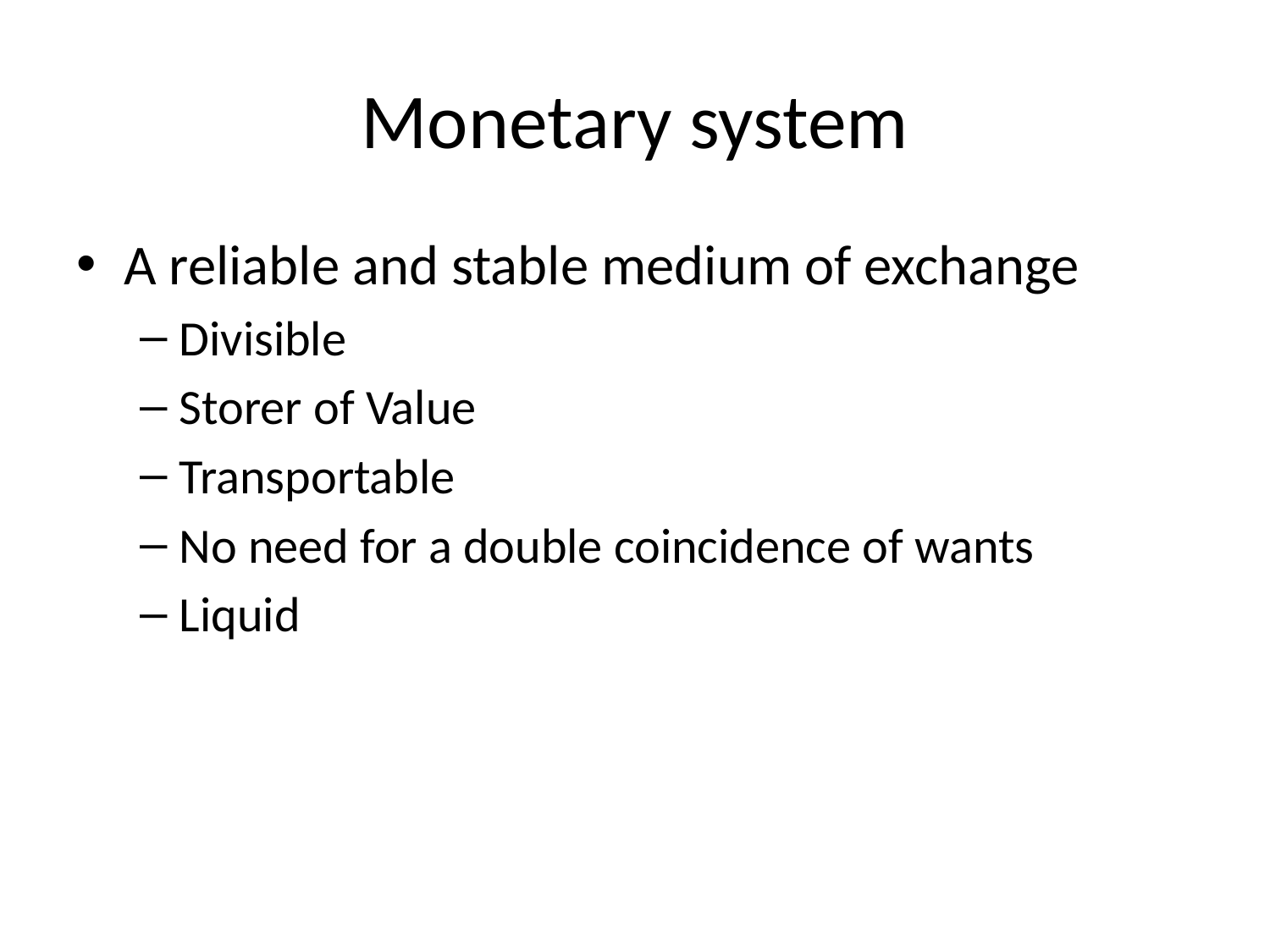

# Monetary system
A reliable and stable medium of exchange
Divisible
Storer of Value
Transportable
No need for a double coincidence of wants
Liquid